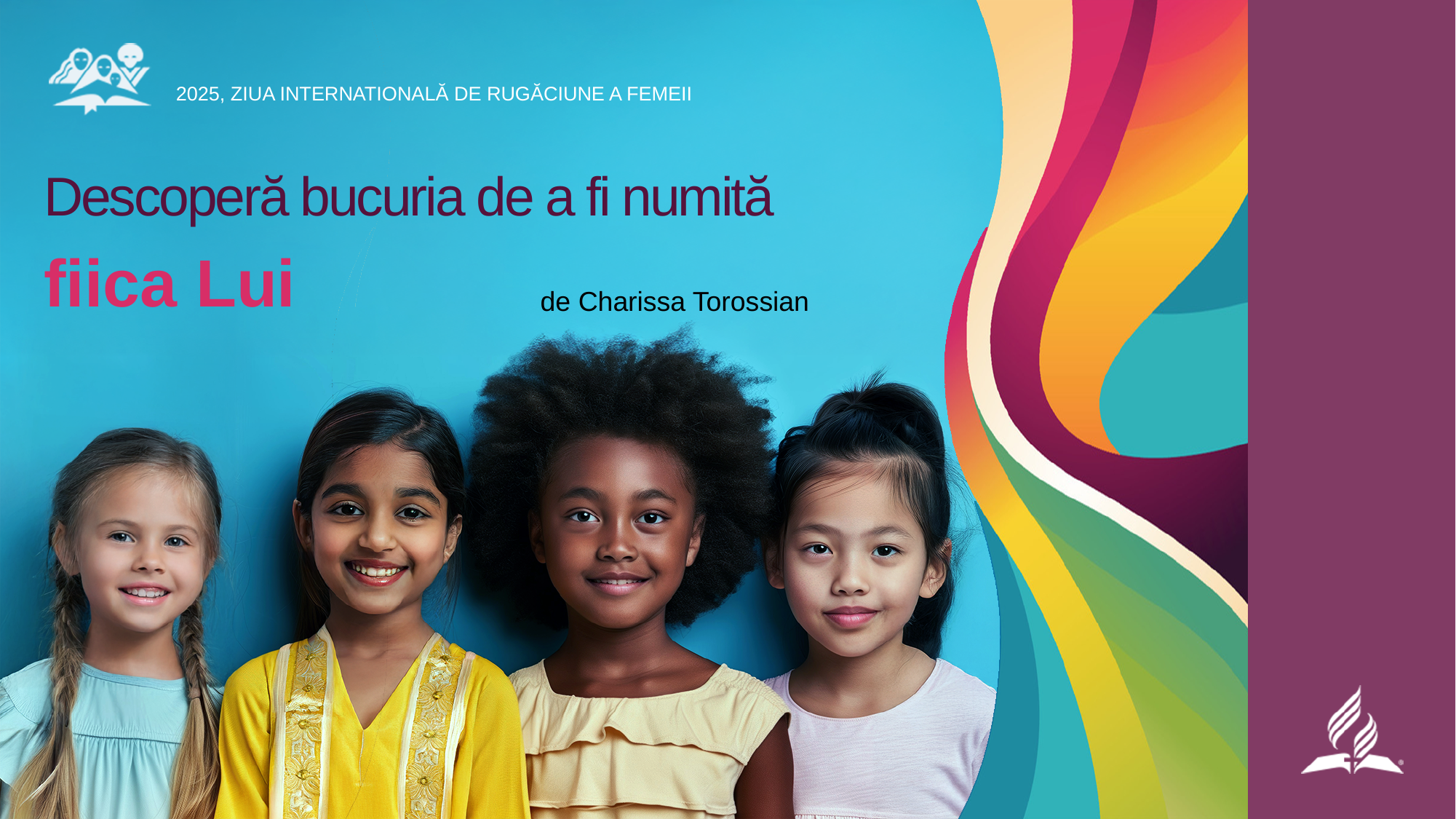

2025, ZIUA INTERNATIONALĂ DE RUGĂCIUNE A FEMEII
Descoperă bucuria de a fi numită
fiica Lui
de Charissa Torossian